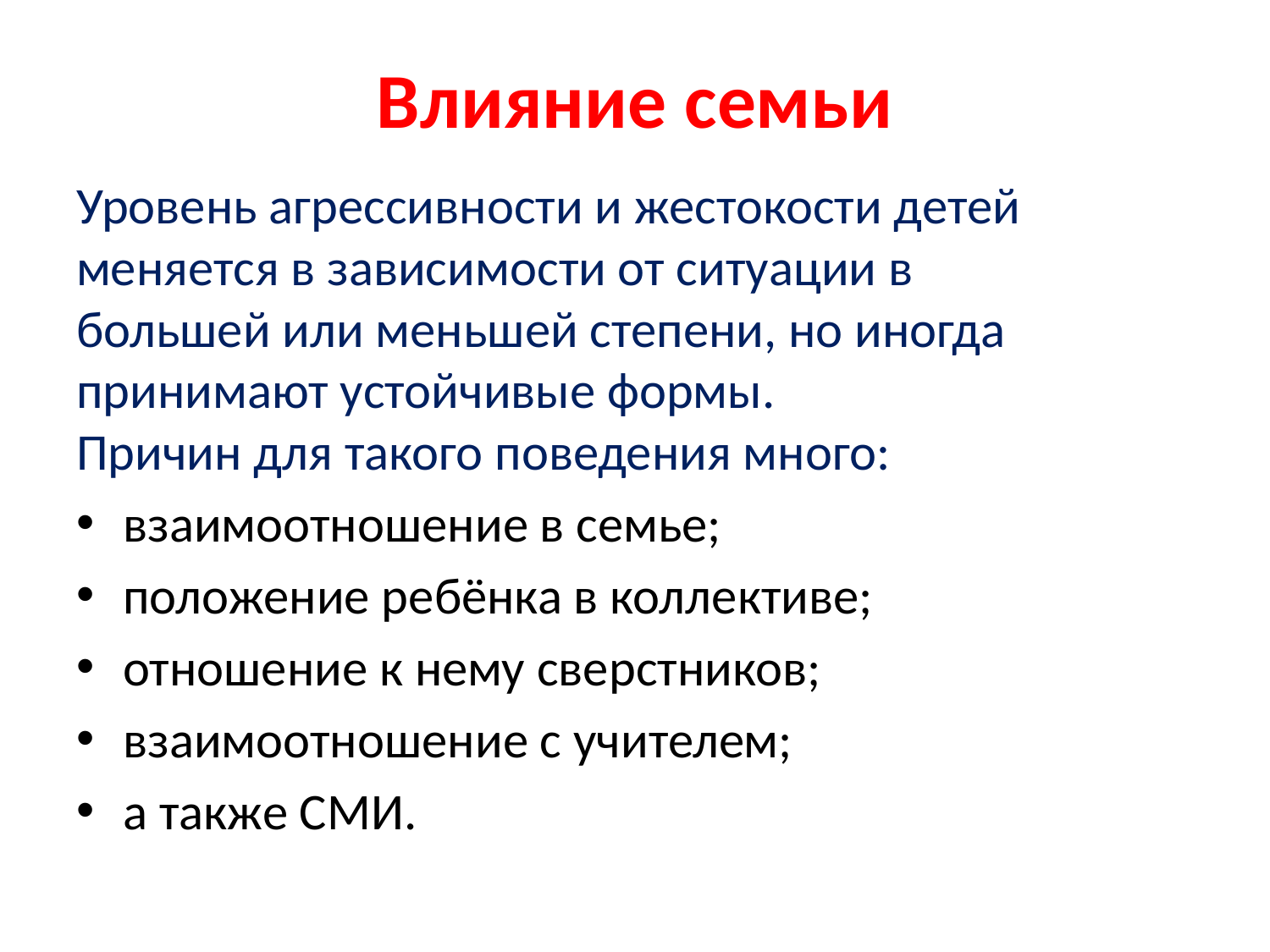

# Влияние семьи
Уровень агрессивности и жестокости детей
меняется в зависимости от ситуации в
большей или меньшей степени, но иногда
принимают устойчивые формы.
Причин для такого поведения много:
взаимоотношение в семье;
положение ребёнка в коллективе;
отношение к нему сверстников;
взаимоотношение с учителем;
а также СМИ.